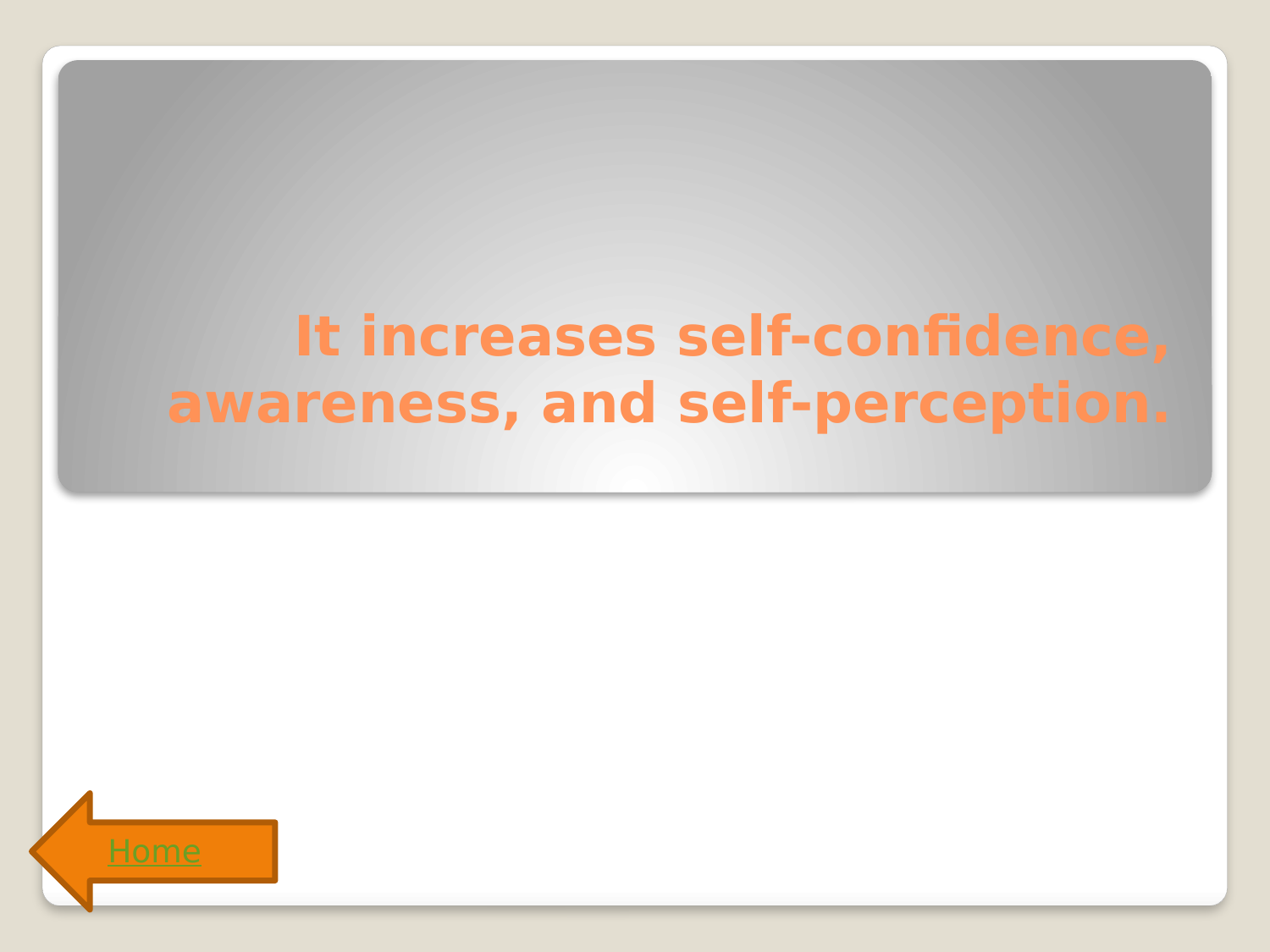

# It increases self-confidence, awareness, and self-perception.

Home